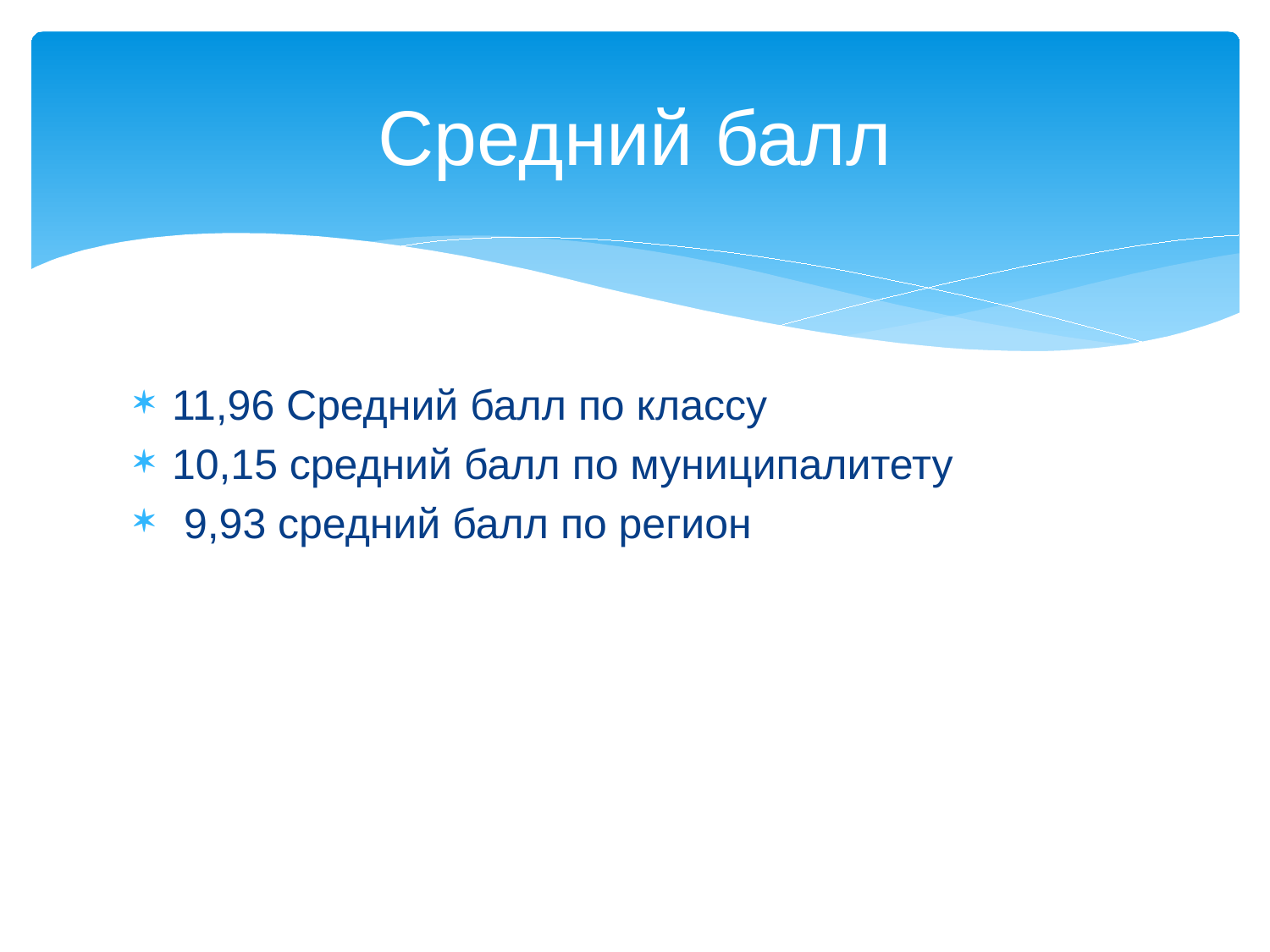

# Средний балл
11,96 Средний балл по классу
10,15 средний балл по муниципалитету
 9,93 средний балл по регион